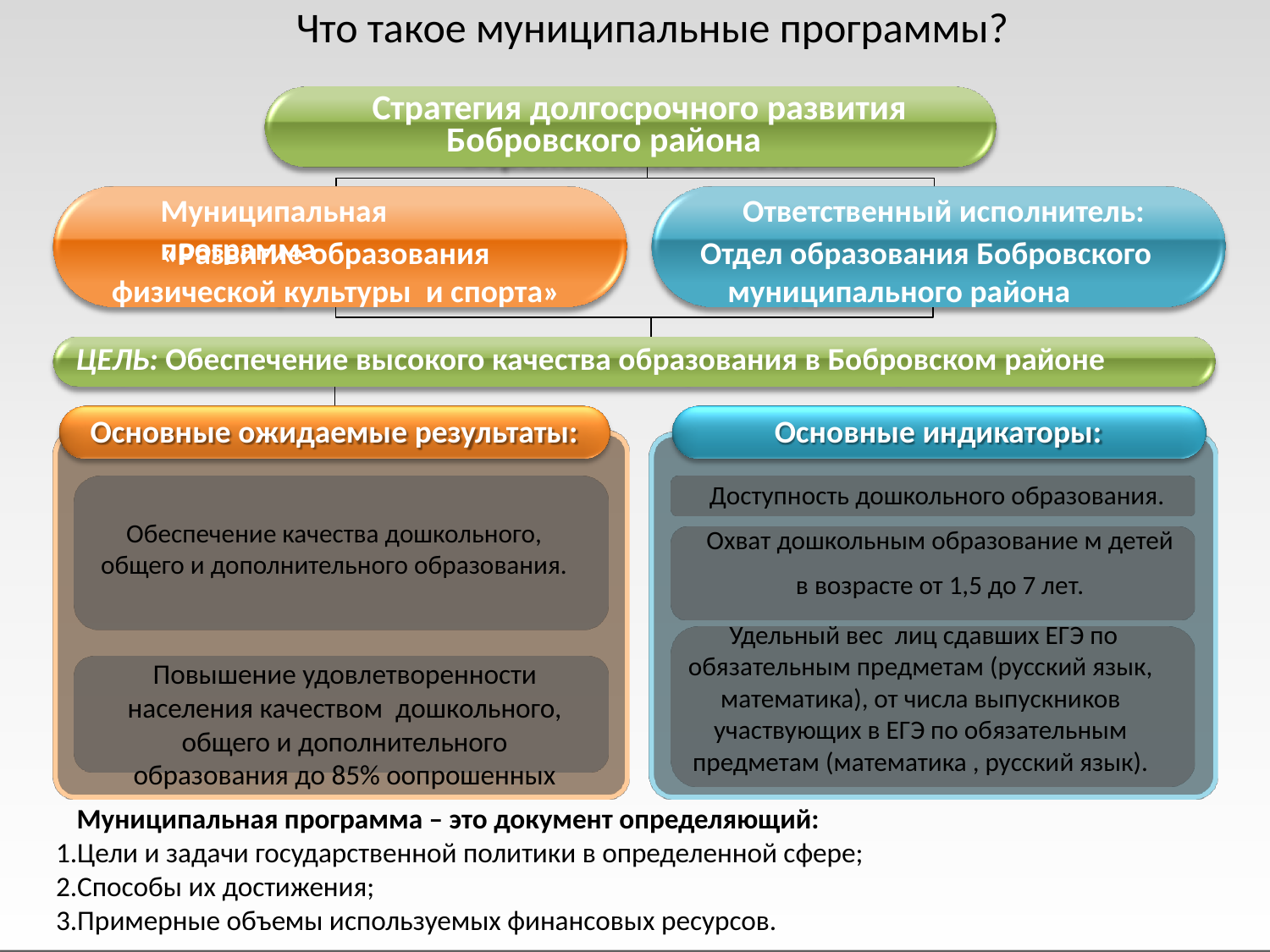

Что такое муниципальные программы?

Стратегия долгосрочного развития

Бобровского района

Муниципальная программа

Ответственный исполнитель:
 «Развитие образования физической культуры  и спорта»
Отдел образования Бобровского муниципального района

ЦЕЛЬ: Обеспечение высокого качества образования в Бобровском районе

Основные ожидаемые результаты:

Обеспечение качества дошкольного, общего и дополнительного образования.
Основные индикаторы:

Доступность дошкольного образования.
Охват дошкольным образование м детей в возрасте от 1,5 до 7 лет.

 Удельный вес  лиц сдавших ЕГЭ по обязательным предметам (русский язык, математика), от числа выпускников участвующих в ЕГЭ по обязательным предметам (математика , русский язык).

Повышение удовлетворенности населения качеством  дошкольного, общего и дополнительного образования до 85% оопрошенных
   Муниципальная программа – это документ определяющий:
Цели и задачи государственной политики в определенной сфере;
Способы их достижения;
Примерные объемы используемых финансовых ресурсов.